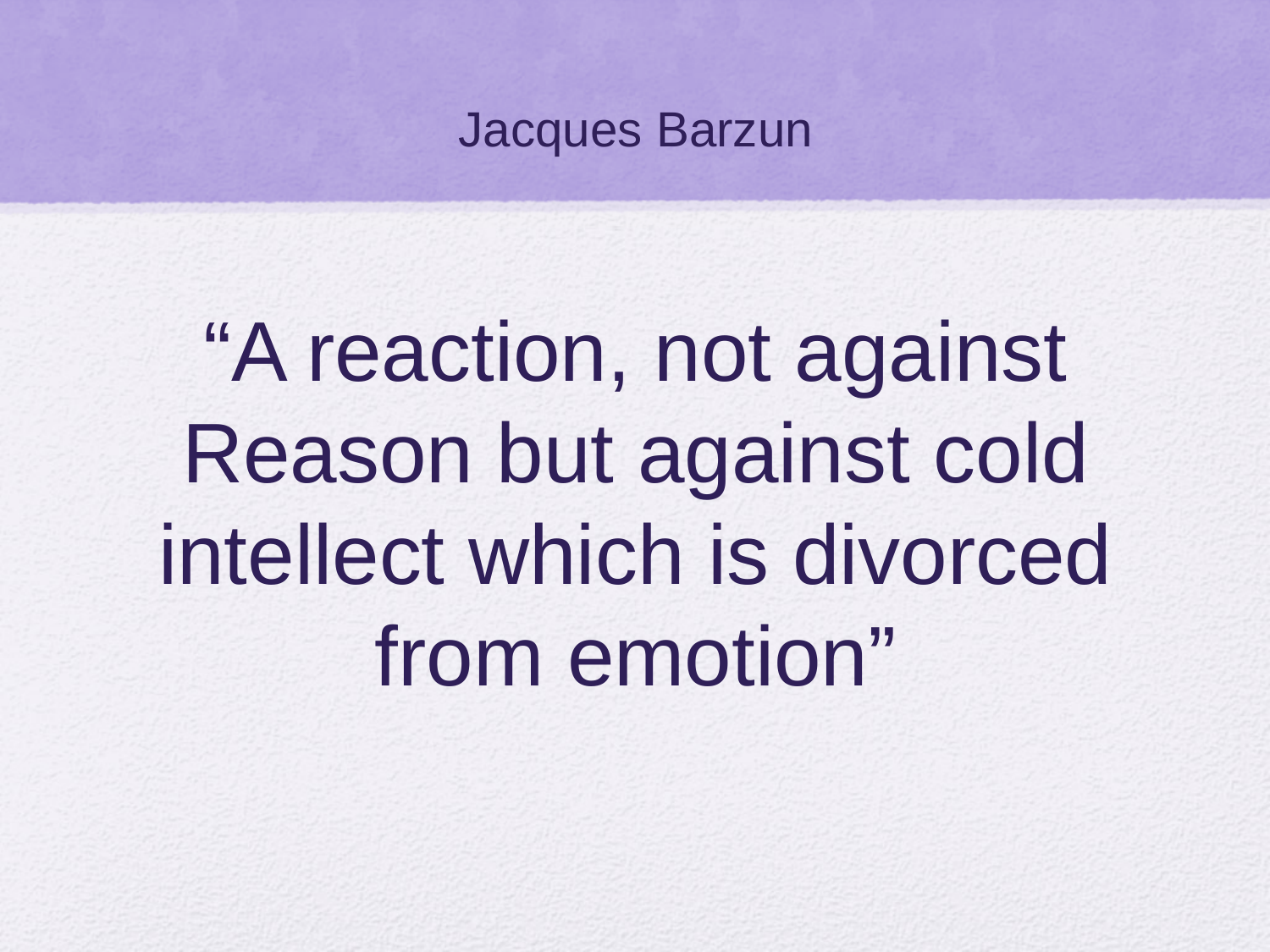

# Jacques Barzun
“A reaction, not against Reason but against cold intellect which is divorced from emotion”